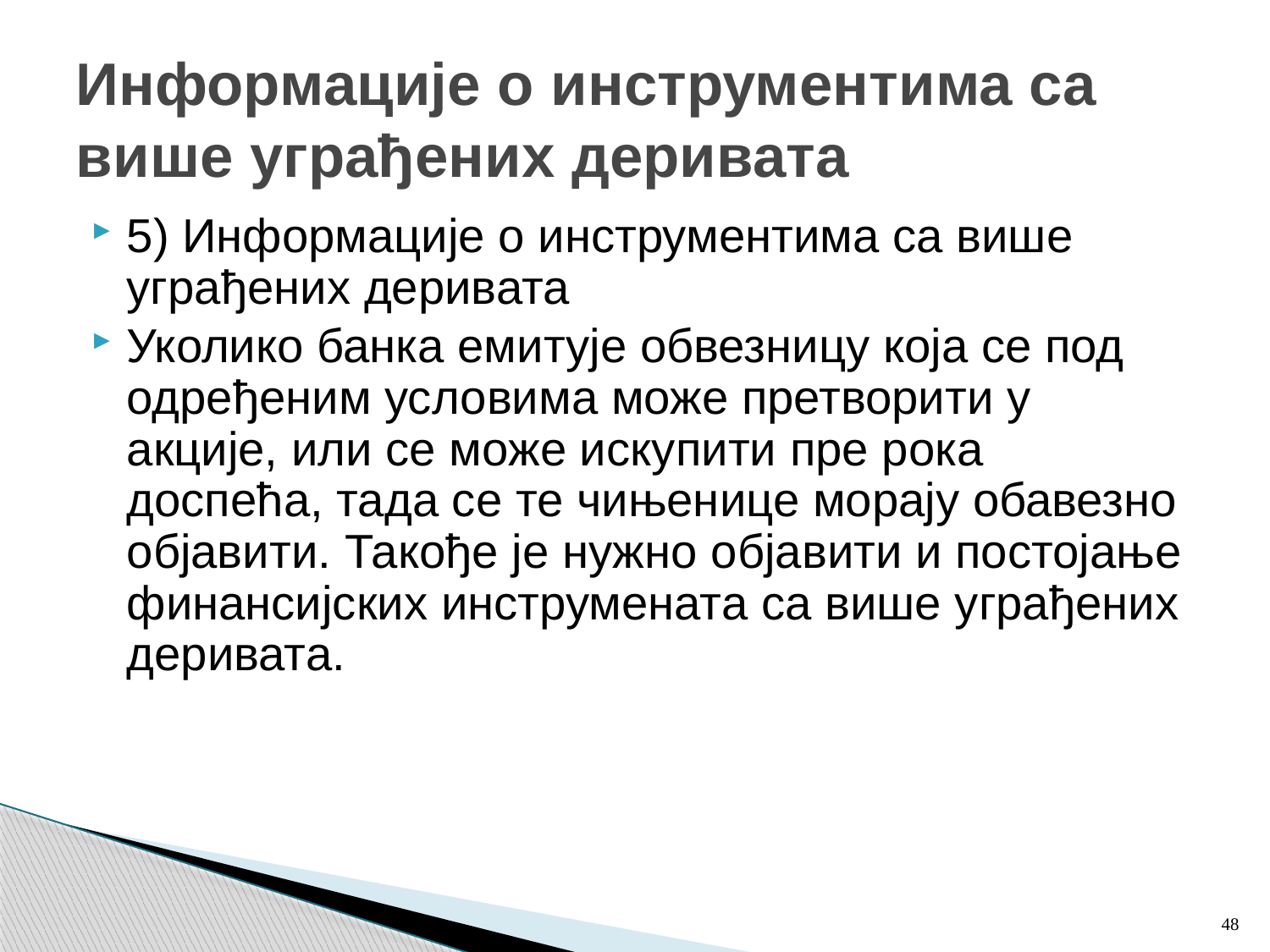

# Информације о инструментима са више уграђених деривата
5) Информације о инструментима са више уграђених деривата
Уколико банка емитује обвезницу која се под одређеним условима може претворити у акције, или се може искупити пре рока доспећа, тада се те чињенице морају обавезно објавити. Такође је нужно објавити и постојање финансијских инструмената са више уграђених деривата.
48